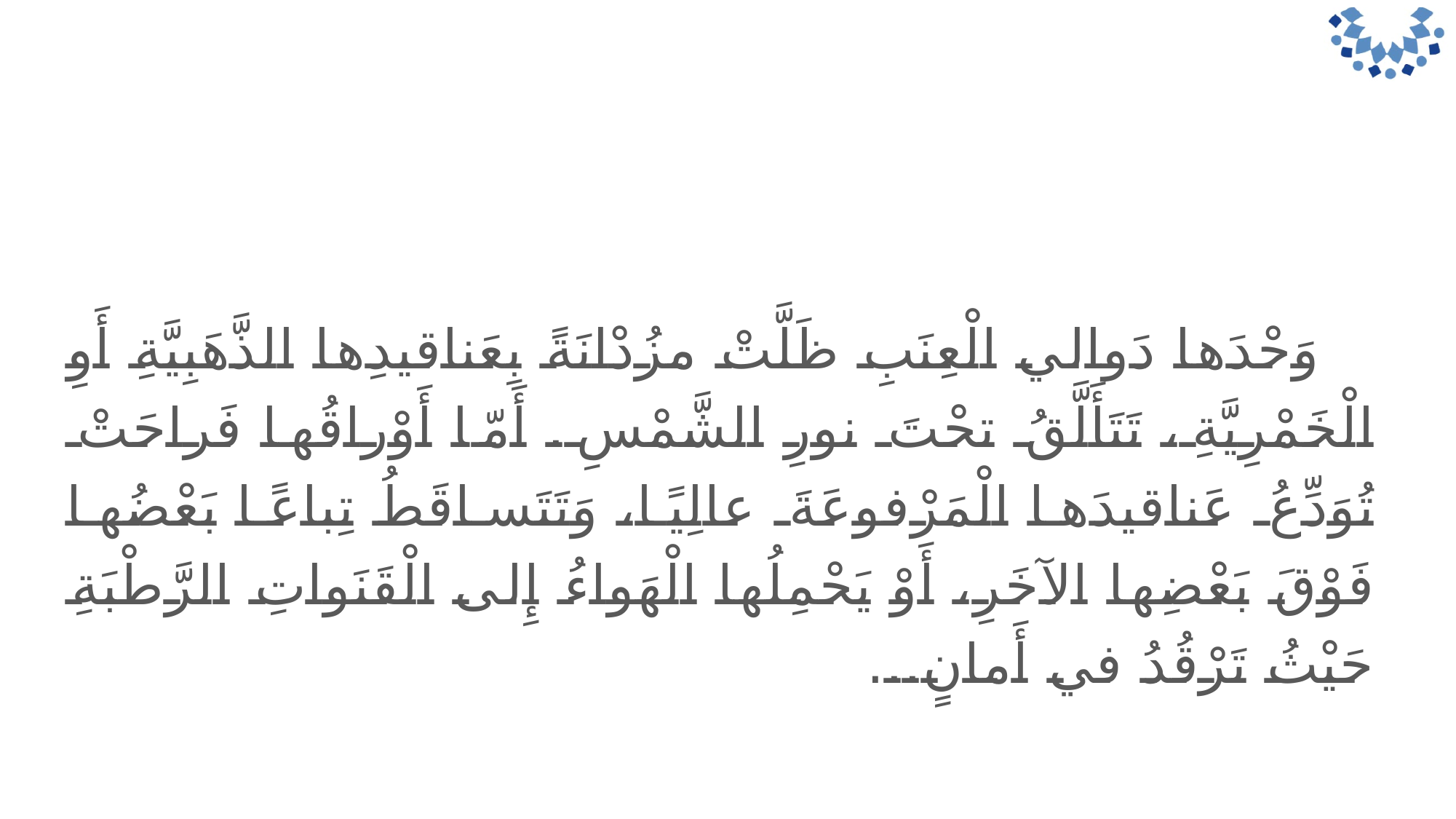

وَحْدَها دَوالي الْعِنَبِ ظَلَّتْ مزُدْانَةً بِعَناقيدِها الذَّهَبِيَّةِ أَوِ الْخَمْرِيَّةِ، تَتَأَلَّقُ تحْتَ نورِ الشَّمْسِ. أَمّا أَوْراقُها فَراحَتْ تُوَدِّعُ عَناقيدَها الْمَرْفوعَةَ عالِيًا، وَتَتَساقَطُ تِباعًا بَعْضُها فَوْقَ بَعْضِها الآخَرِ، أَوْ يَحْمِلُها الْهَواءُ إِلى الْقَنَواتِ الرَّطْبَةِ حَيْثُ تَرْقُدُ في أَمانٍ...